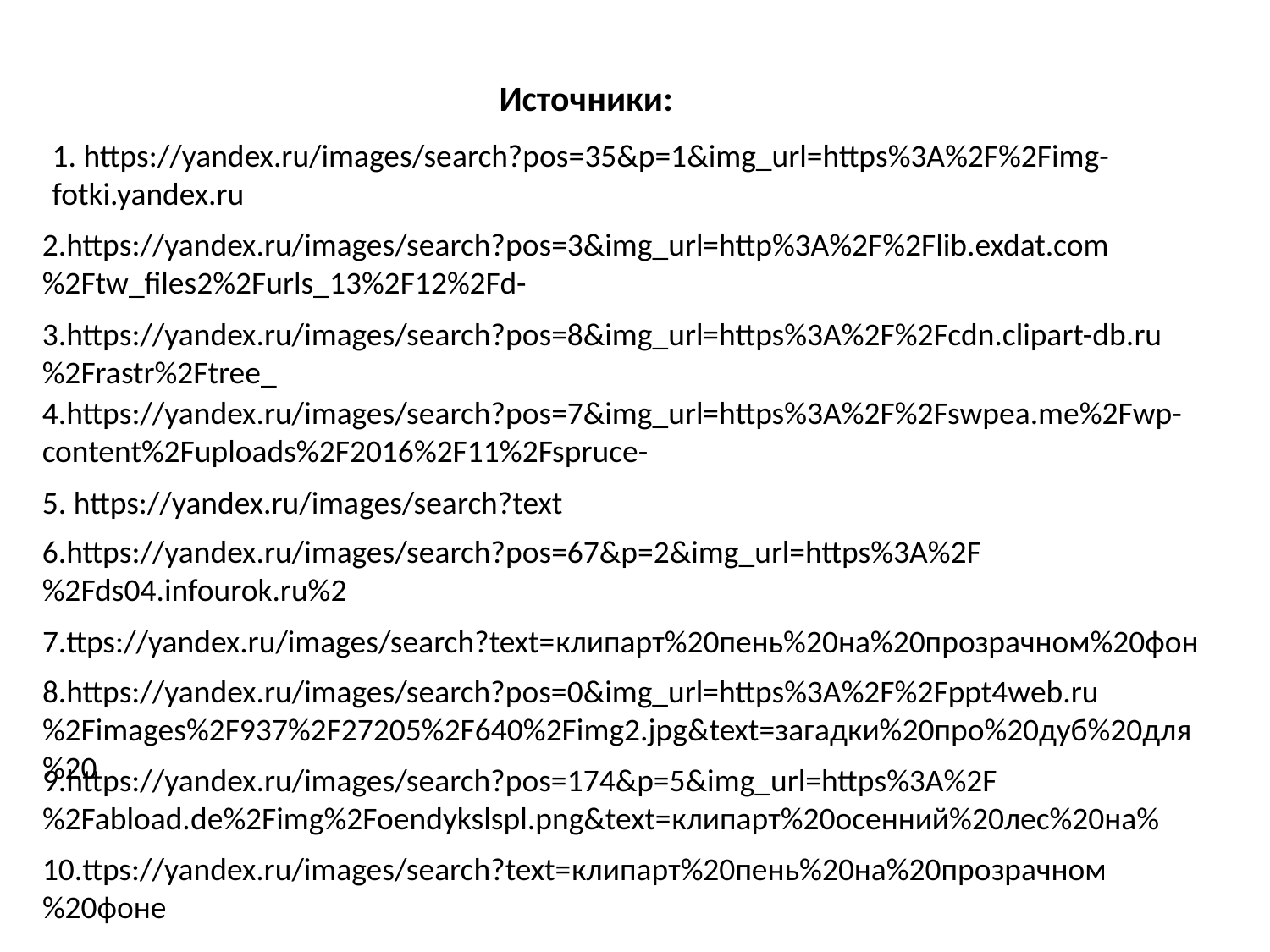

Источники:
1. https://yandex.ru/images/search?pos=35&p=1&img_url=https%3A%2F%2Fimg-fotki.yandex.ru
2.https://yandex.ru/images/search?pos=3&img_url=http%3A%2F%2Flib.exdat.com%2Ftw_files2%2Furls_13%2F12%2Fd-
3.https://yandex.ru/images/search?pos=8&img_url=https%3A%2F%2Fcdn.clipart-db.ru%2Frastr%2Ftree_
4.https://yandex.ru/images/search?pos=7&img_url=https%3A%2F%2Fswpea.me%2Fwp-content%2Fuploads%2F2016%2F11%2Fspruce-
5. https://yandex.ru/images/search?text
6.https://yandex.ru/images/search?pos=67&p=2&img_url=https%3A%2F%2Fds04.infourok.ru%2
7.ttps://yandex.ru/images/search?text=клипарт%20пень%20на%20прозрачном%20фон
8.https://yandex.ru/images/search?pos=0&img_url=https%3A%2F%2Fppt4web.ru%2Fimages%2F937%2F27205%2F640%2Fimg2.jpg&text=загадки%20про%20дуб%20для%20
9.https://yandex.ru/images/search?pos=174&p=5&img_url=https%3A%2F%2Fabload.de%2Fimg%2Foendykslspl.png&text=клипарт%20осенний%20лес%20на%
10.ttps://yandex.ru/images/search?text=клипарт%20пень%20на%20прозрачном%20фоне